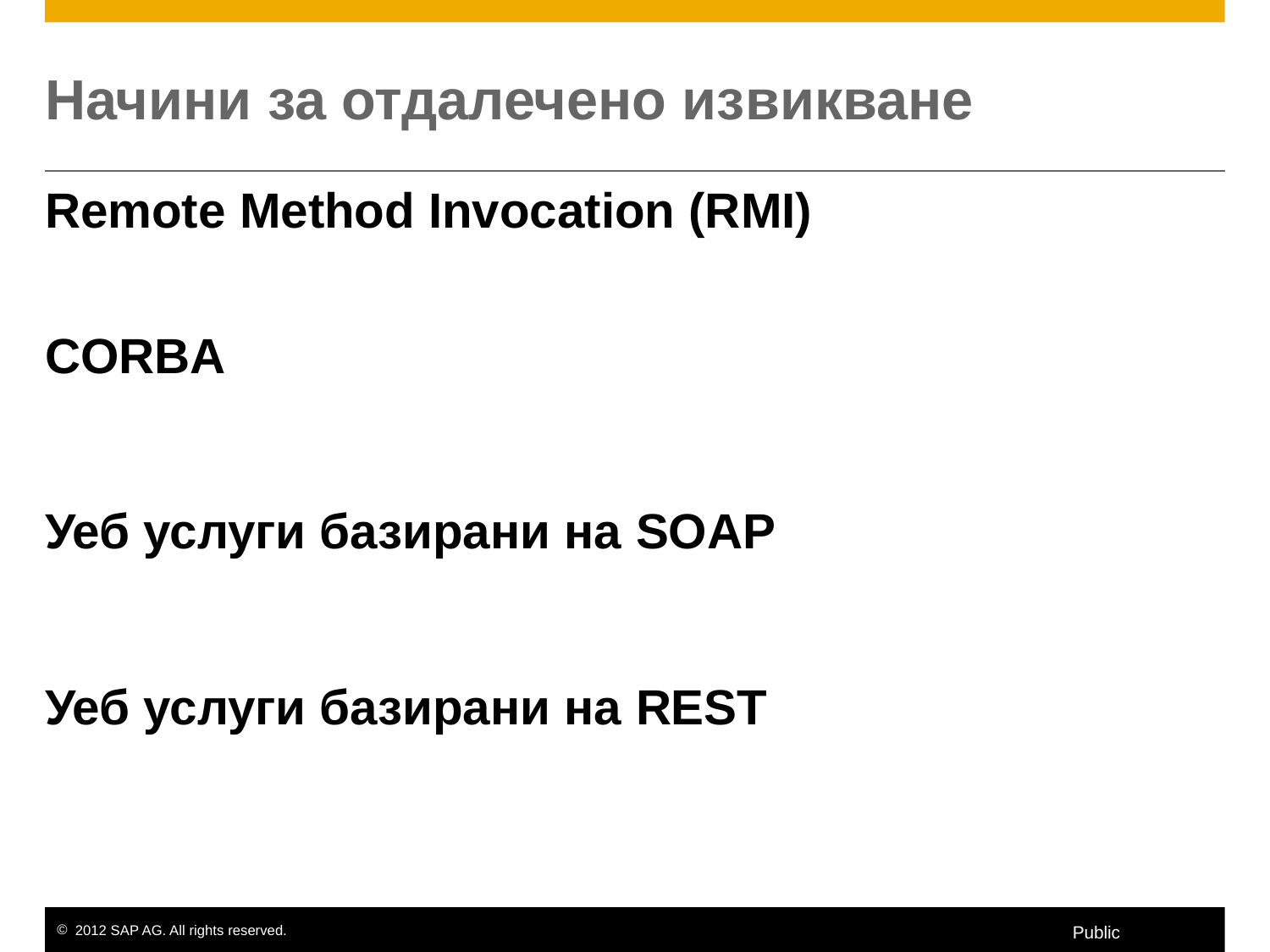

# Начини за отдалечено извикване
Remote Method Invocation (RMI)

CORBA

Уеб услуги базирани на SOAP

Уеб услуги базирани на REST